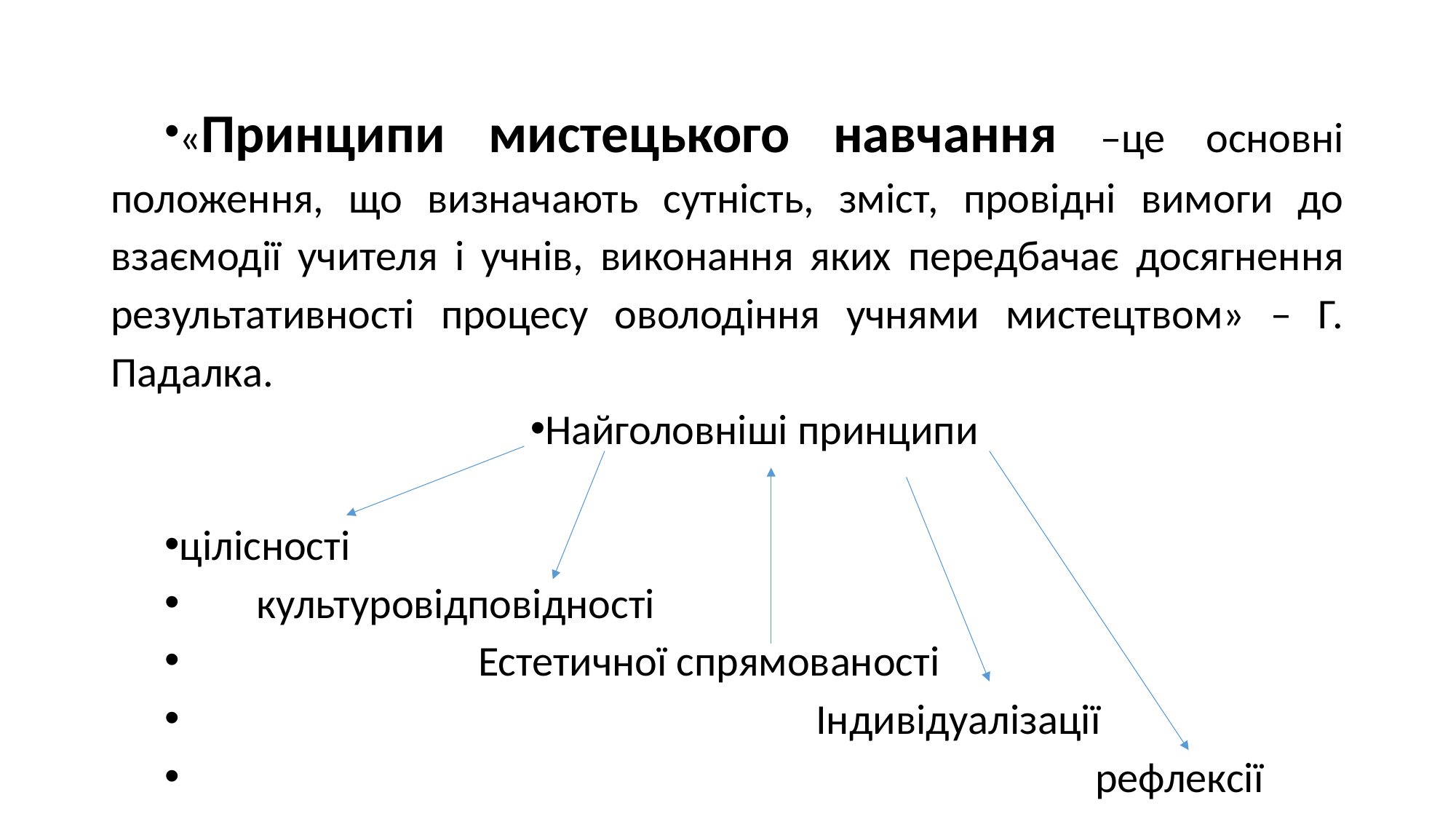

#
«Принципи мистецького навчання –це основні положення, що визначають сутність, зміст, провідні вимоги до взаємодії учителя і учнів, виконання яких передбачає досягнення результативності процесу оволодіння учнями мистецтвом» – Г. Падалка.
Найголовніші принципи

цілісності
        культуровідповідності
                               Естетичної спрямованості
                                                                  Індивідуалізації
                                                                                               рефлексії